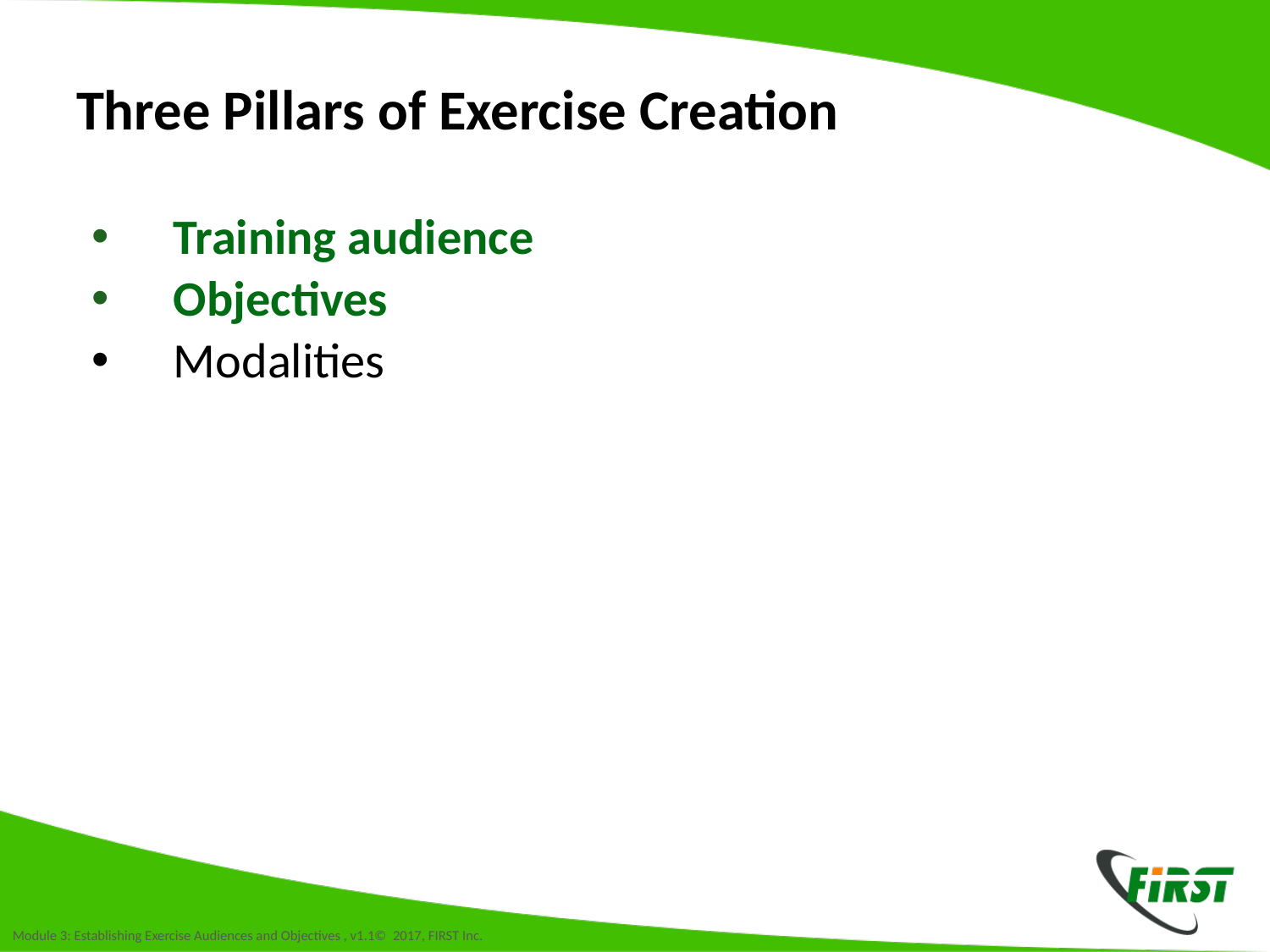

# Three Pillars of Exercise Creation
Training audience
Objectives
Modalities